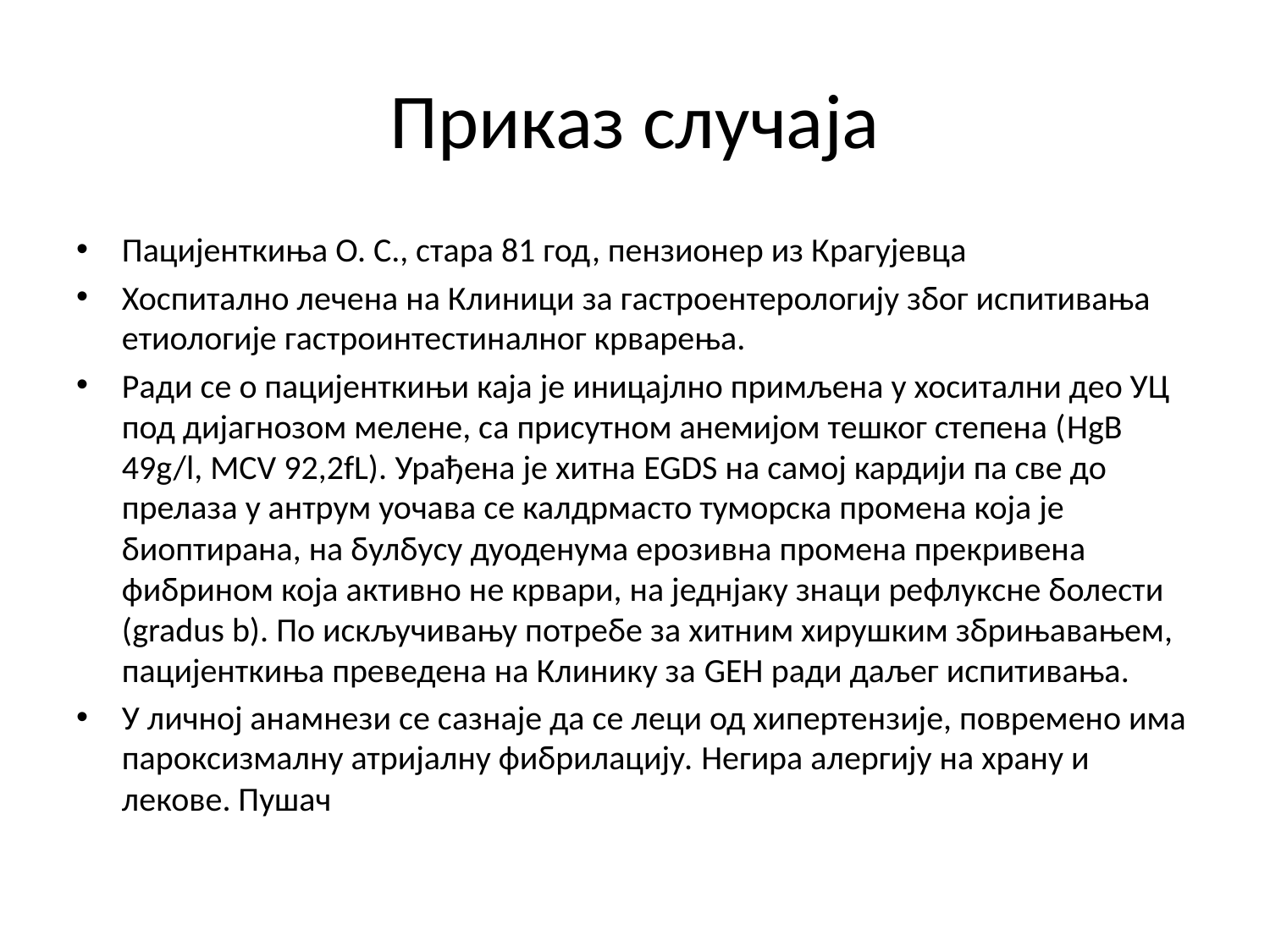

# Приказ случаја
Пацијенткиња О. С., стара 81 год, пензионер из Крагујевца
Хоспитално лечена на Клиници за гастроентерологију због испитивања етиологије гастроинтестиналног крварења.
Ради се о пацијенткињи каја је иницајлно примљена у хоситални део УЦ под дијагнозом мелене, са присутном анемијом тешког степена (HgB 49g/l, MCV 92,2fL). Урађена је хитна EGDS на самој кардији па све до прелаза у антрум уочава се калдрмасто туморска промена која је биоптирана, на булбусу дуоденума ерозивна промена прекривена фибрином која активно не крвари, на једнјаку знаци рефлуксне болести (gradus b). По искључивању потребе за хитним хирушким збрињавањем, пацијенткиња преведена на Клинику за GEH ради даљег испитивања.
У личној анамнези се сазнаје да се леци од хипертензије, повремено има пароксизмалну атријалну фибрилацију. Негира алергију на храну и лекове. Пушач